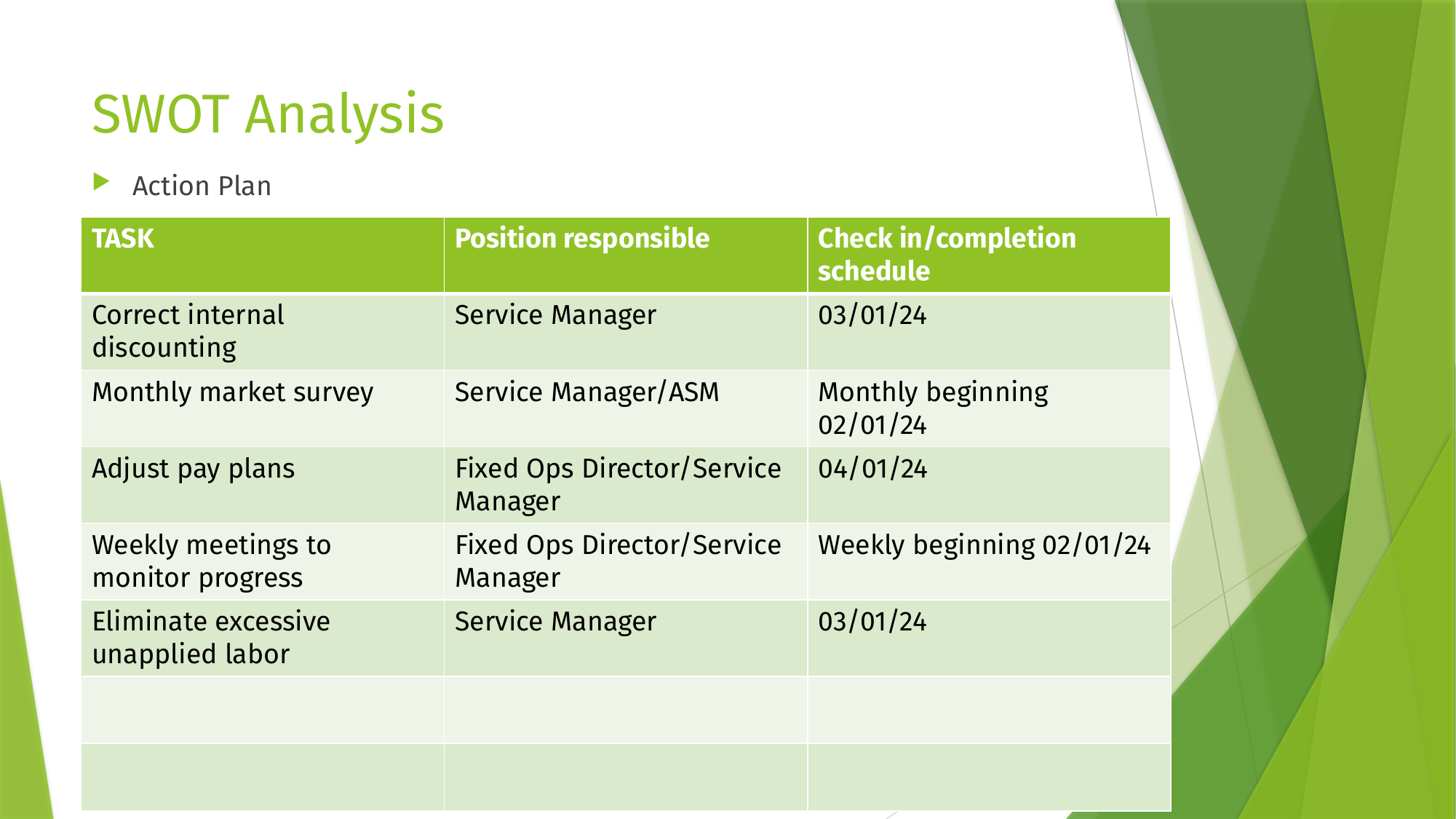

# SWOT Analysis
Action Plan

| TASK | Position responsible | Check in/completion schedule |
| --- | --- | --- |
| Correct internal discounting | Service Manager | 03/01/24 |
| Monthly market survey | Service Manager/ASM | Monthly beginning 02/01/24 |
| Adjust pay plans | Fixed Ops Director/Service Manager | 04/01/24 |
| Weekly meetings to monitor progress | Fixed Ops Director/Service Manager | Weekly beginning 02/01/24 |
| Eliminate excessive unapplied labor | Service Manager | 03/01/24 |
|  |  |  |
|  |  |  |